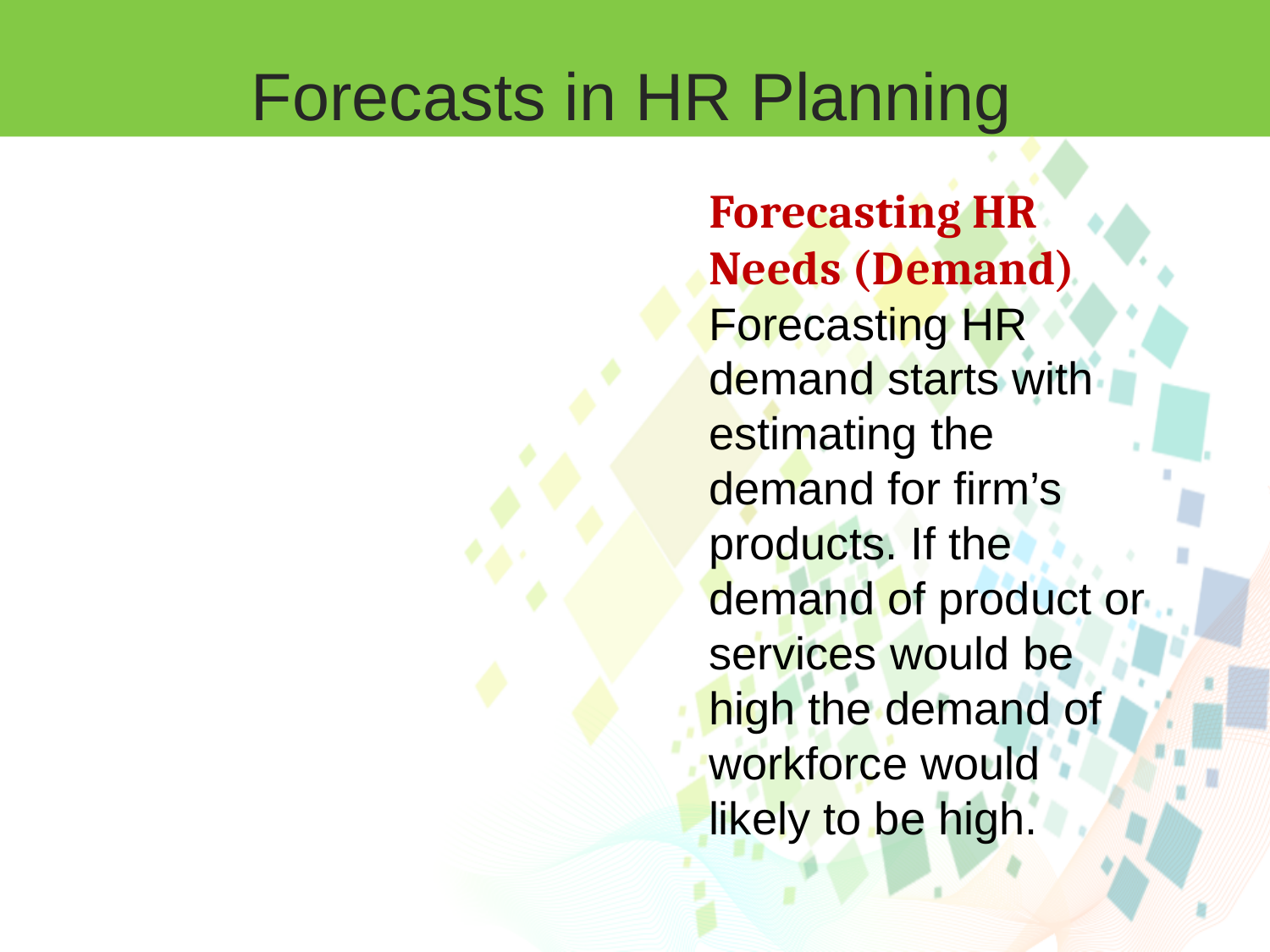

Forecasts in HR Planning
Forecasting HR Needs (Demand)
Forecasting HR demand starts with estimating the demand for firm’s products. If the demand of product or services would be high the demand of workforce would likely to be high.